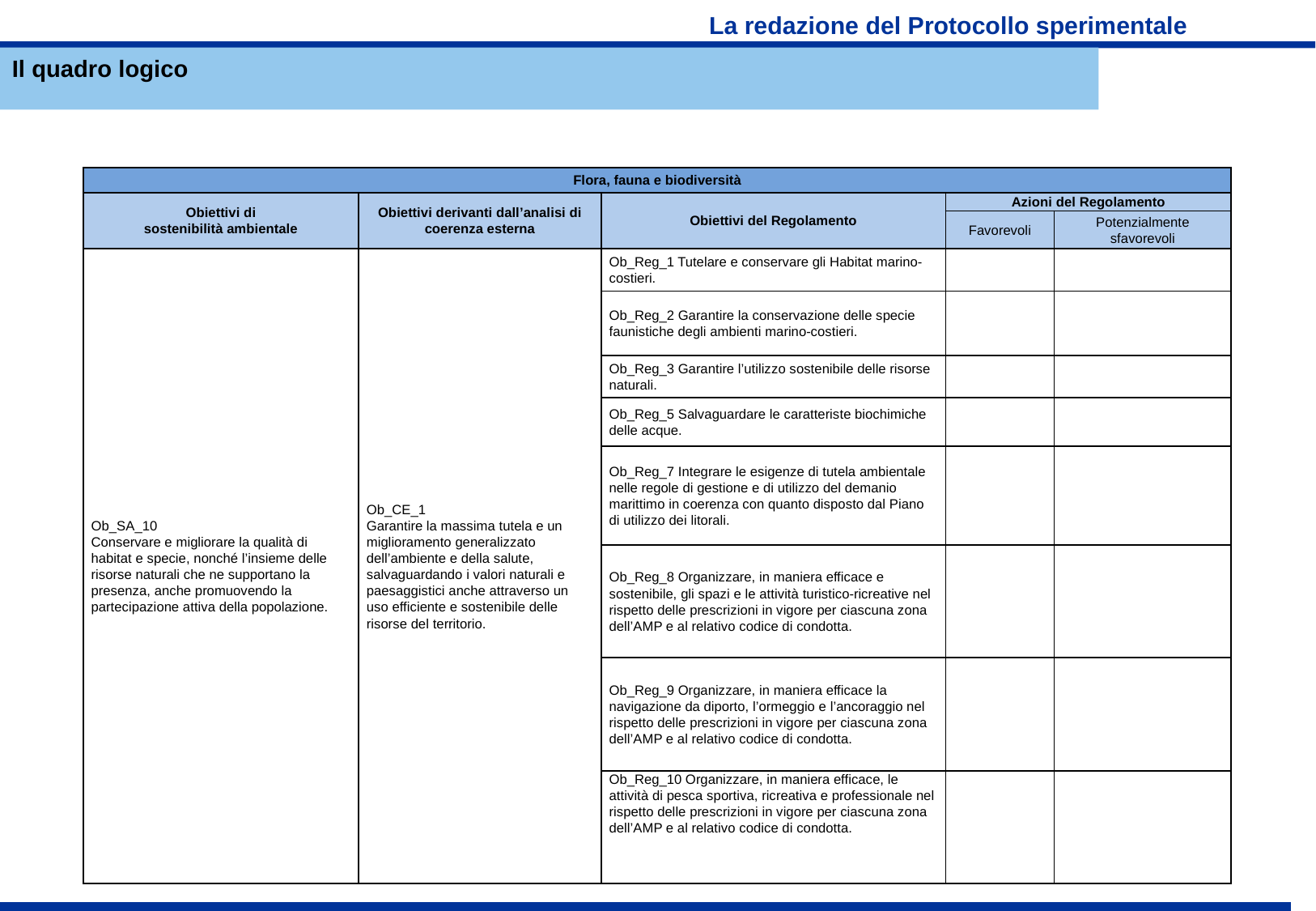

# La redazione del Protocollo sperimentale
Il quadro logico
| Flora, fauna e biodiversità |  |  |  |  |
| --- | --- | --- | --- | --- |
| Obiettivi di sostenibilità ambientale | Obiettivi derivanti dall’analisi di coerenza esterna | Obiettivi del Regolamento | Azioni del Regolamento |  |
|  |  |  | Favorevoli | Potenzialmente sfavorevoli |
| Ob\_SA\_10 Conservare e migliorare la qualità di habitat e specie, nonché l’insieme delle risorse naturali che ne supportano la presenza, anche promuovendo la partecipazione attiva della popolazione. | Ob\_CE\_1 Garantire la massima tutela e un miglioramento generalizzato dell’ambiente e della salute, salvaguardando i valori naturali e paesaggistici anche attraverso un uso efficiente e sostenibile delle risorse del territorio. | Ob\_Reg\_1 Tutelare e conservare gli Habitat marino-costieri. |  |  |
|  |  | Ob\_Reg\_2 Garantire la conservazione delle specie faunistiche degli ambienti marino-costieri. |  |  |
|  |  | Ob\_Reg\_3 Garantire l’utilizzo sostenibile delle risorse naturali. |  |  |
|  |  | Ob\_Reg\_5 Salvaguardare le caratteriste biochimiche delle acque. |  |  |
|  |  | Ob\_Reg\_7 Integrare le esigenze di tutela ambientale nelle regole di gestione e di utilizzo del demanio marittimo in coerenza con quanto disposto dal Piano di utilizzo dei litorali. |  |  |
|  |  | Ob\_Reg\_8 Organizzare, in maniera efficace e sostenibile, gli spazi e le attività turistico-ricreative nel rispetto delle prescrizioni in vigore per ciascuna zona dell’AMP e al relativo codice di condotta. |  |  |
|  |  | Ob\_Reg\_9 Organizzare, in maniera efficace la navigazione da diporto, l’ormeggio e l’ancoraggio nel rispetto delle prescrizioni in vigore per ciascuna zona dell’AMP e al relativo codice di condotta. |  |  |
|  |  | Ob\_Reg\_10 Organizzare, in maniera efficace, le attività di pesca sportiva, ricreativa e professionale nel rispetto delle prescrizioni in vigore per ciascuna zona dell’AMP e al relativo codice di condotta. |  |  |